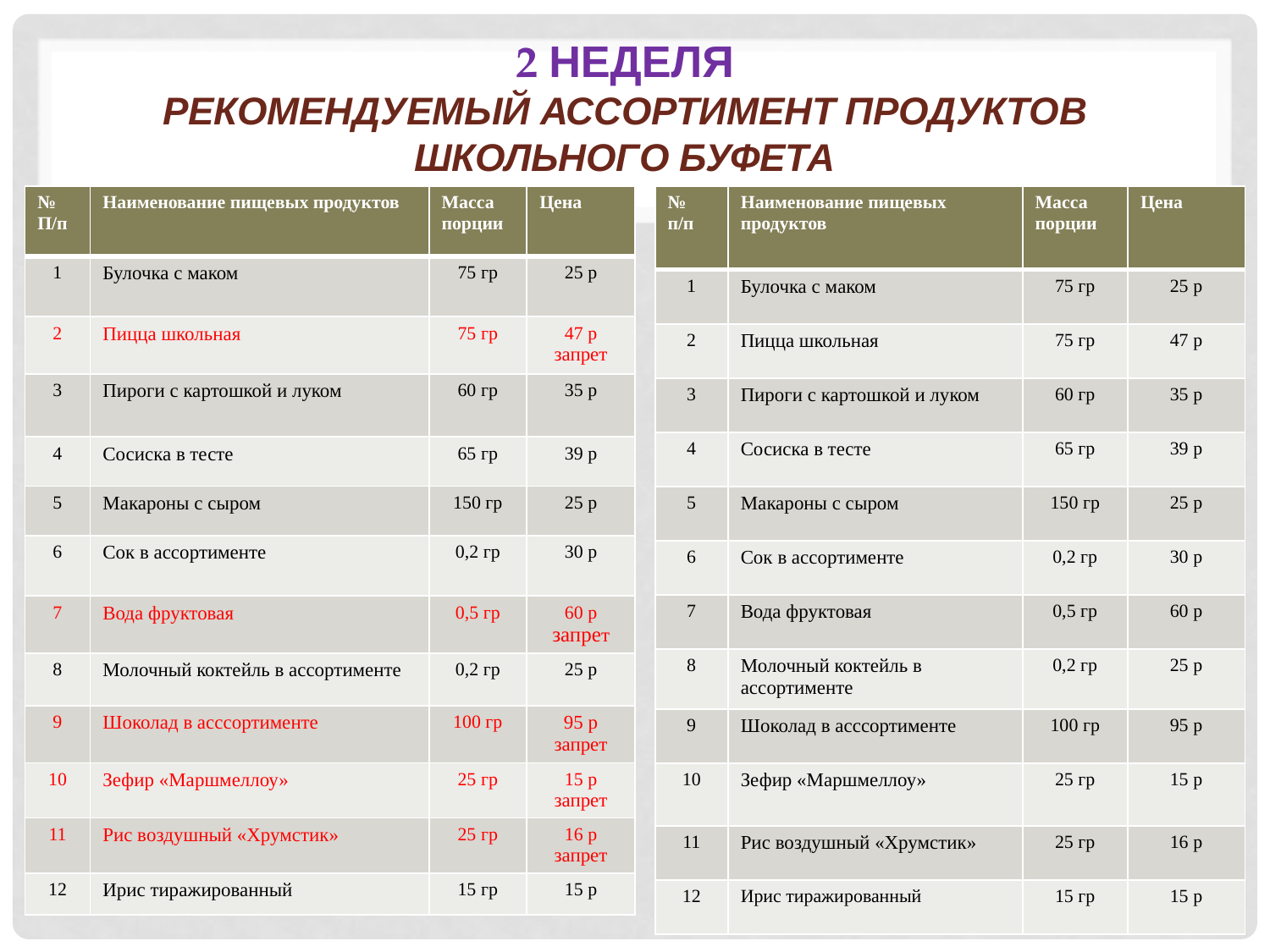

# 2 неделя Рекомендуемый ассортимент продуктов школьного буфета
| № П/п | Наименование пищевых продуктов | Масса порции | Цена |
| --- | --- | --- | --- |
| 1 | Булочка с маком | 75 гр | 25 р |
| 2 | Пицца школьная | 75 гр | 47 р запрет |
| 3 | Пироги с картошкой и луком | 60 гр | 35 р |
| 4 | Сосиска в тесте | 65 гр | 39 р |
| 5 | Макароны с сыром | 150 гр | 25 р |
| 6 | Сок в ассортименте | 0,2 гр | 30 р |
| 7 | Вода фруктовая | 0,5 гр | 60 р запрет |
| 8 | Молочный коктейль в ассортименте | 0,2 гр | 25 р |
| 9 | Шоколад в асссортименте | 100 гр | 95 р запрет |
| 10 | Зефир «Маршмеллоу» | 25 гр | 15 р запрет |
| 11 | Рис воздушный «Хрумстик» | 25 гр | 16 р запрет |
| 12 | Ирис тиражированный | 15 гр | 15 р |
| № п/п | Наименование пищевых продуктов | Масса порции | Цена |
| --- | --- | --- | --- |
| 1 | Булочка с маком | 75 гр | 25 р |
| 2 | Пицца школьная | 75 гр | 47 р |
| 3 | Пироги с картошкой и луком | 60 гр | 35 р |
| 4 | Сосиска в тесте | 65 гр | 39 р |
| 5 | Макароны с сыром | 150 гр | 25 р |
| 6 | Сок в ассортименте | 0,2 гр | 30 р |
| 7 | Вода фруктовая | 0,5 гр | 60 р |
| 8 | Молочный коктейль в ассортименте | 0,2 гр | 25 р |
| 9 | Шоколад в асссортименте | 100 гр | 95 р |
| 10 | Зефир «Маршмеллоу» | 25 гр | 15 р |
| 11 | Рис воздушный «Хрумстик» | 25 гр | 16 р |
| 12 | Ирис тиражированный | 15 гр | 15 р |